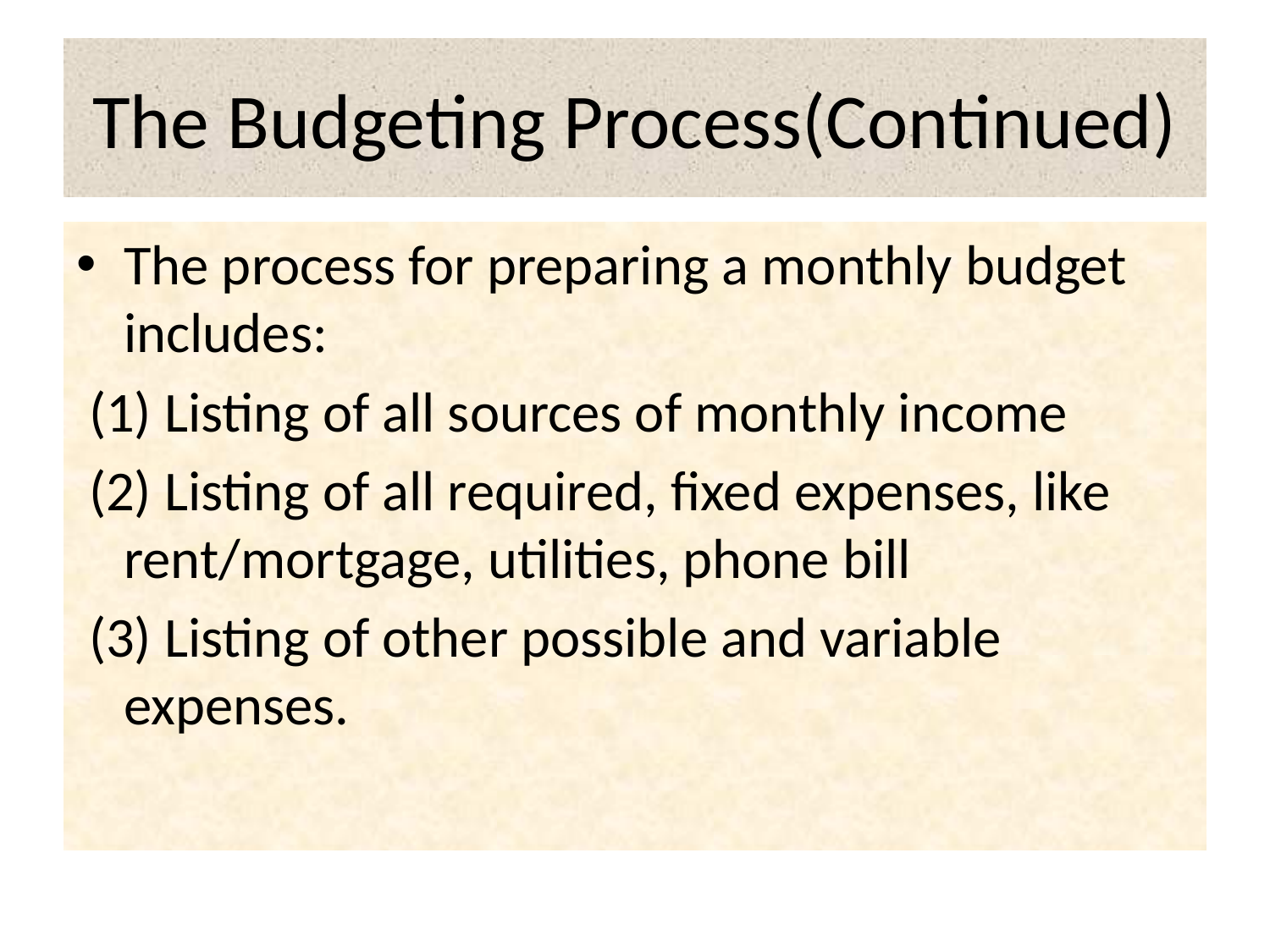

# The Budgeting Process(Continued)
The process for preparing a monthly budget includes:
 (1) Listing of all sources of monthly income
 (2) Listing of all required, fixed expenses, like       rent/mortgage, utilities, phone bill
 (3) Listing of other possible and variable expenses.